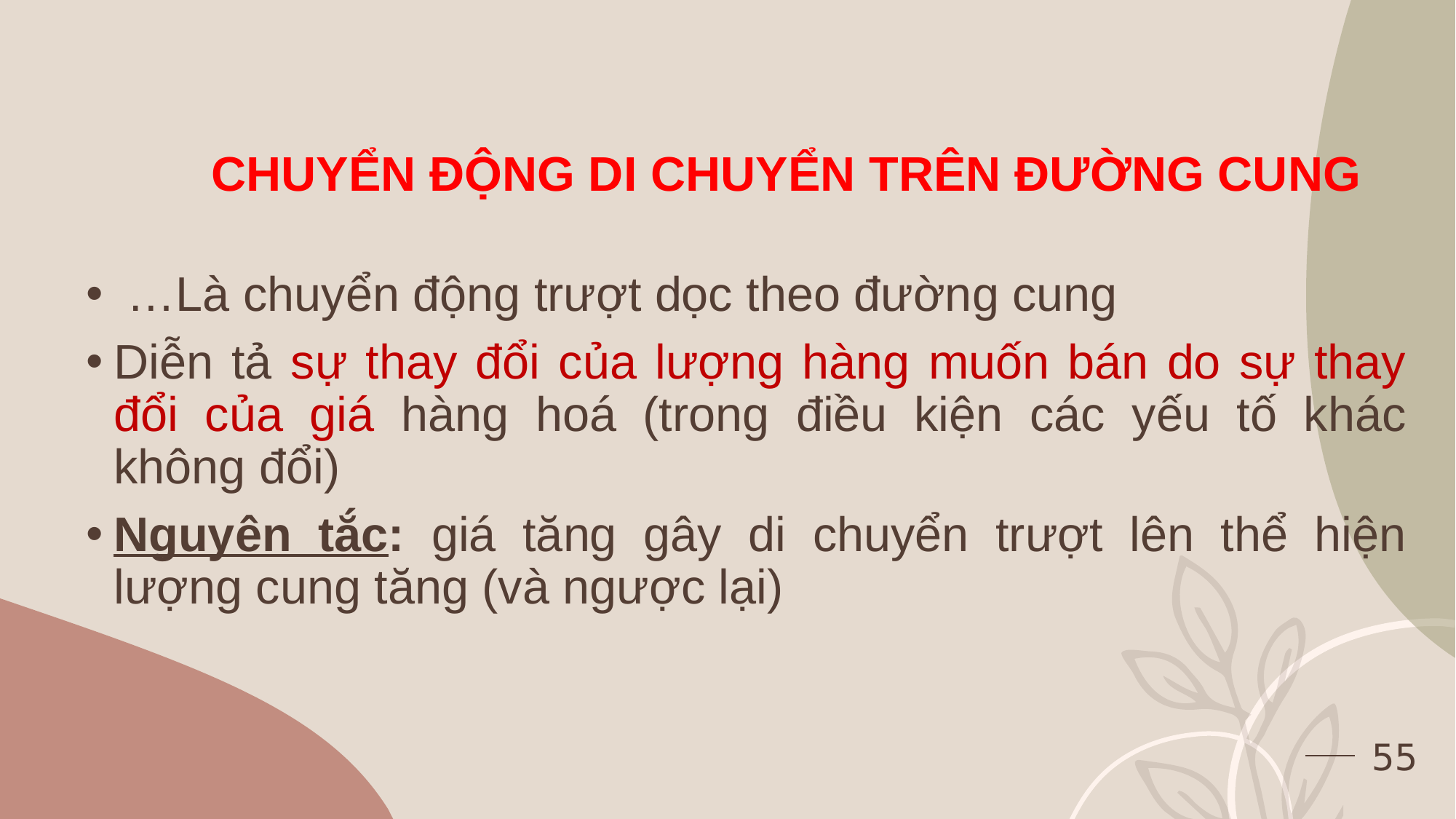

# CHUYỂN ĐỘNG DI CHUYỂN TRÊN ĐƯỜNG CUNG

 …Là chuyển động trượt dọc theo đường cung
Diễn tả sự thay đổi của lượng hàng muốn bán do sự thay đổi của giá hàng hoá (trong điều kiện các yếu tố khác không đổi)
Nguyên tắc: giá tăng gây di chuyển trượt lên thể hiện lượng cung tăng (và ngược lại)

55